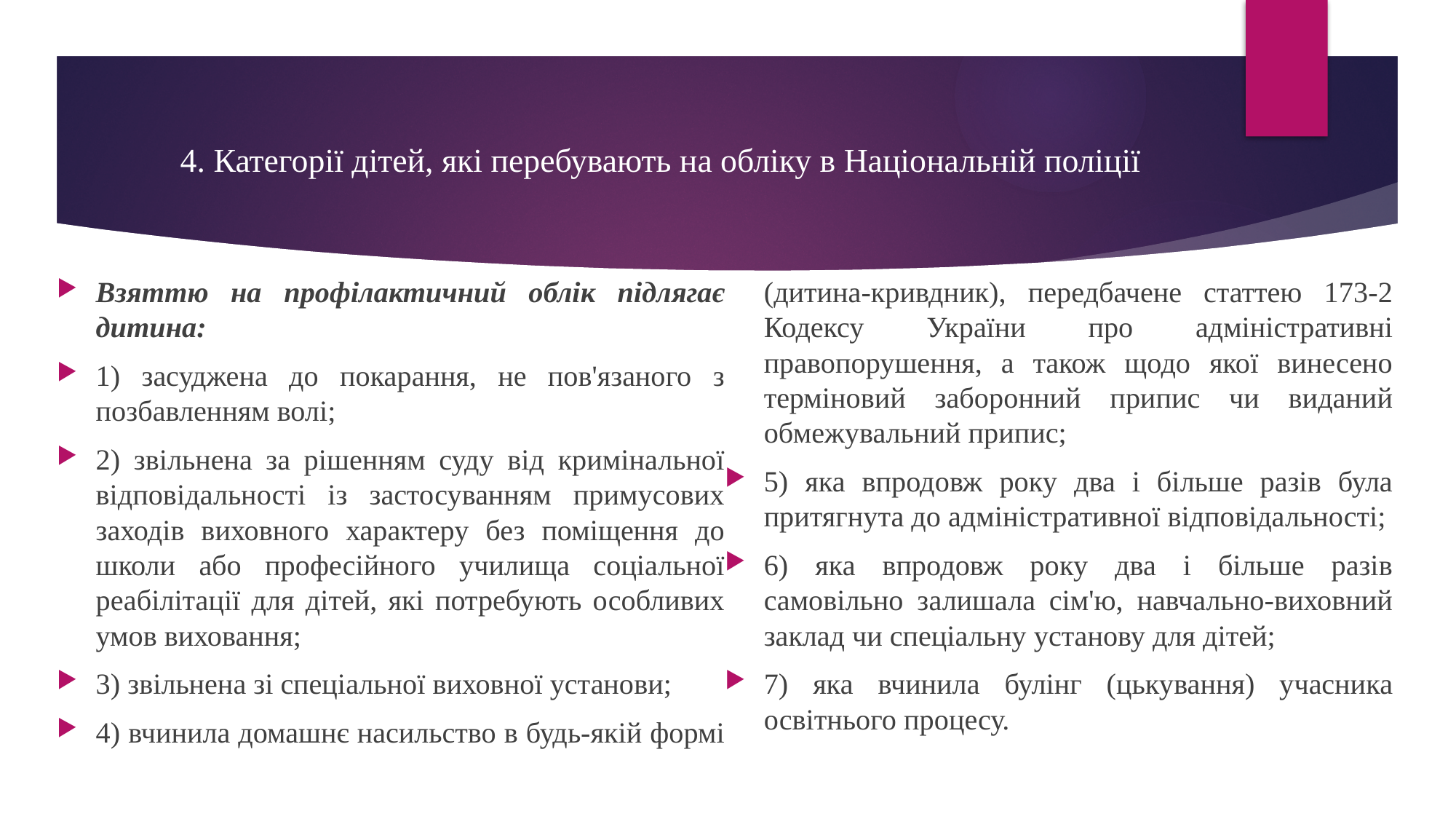

# 4. Категорії дітей, які перебувають на обліку в Національній поліції
Взяттю на профілактичний облік підлягає дитина:
1) засуджена до покарання, не пов'язаного з позбавленням волі;
2) звільнена за рішенням суду від кримінальної відповідальності із застосуванням примусових заходів виховного характеру без поміщення до школи або професійного училища соціальної реабілітації для дітей, які потребують особливих умов виховання;
3) звільнена зі спеціальної виховної установи;
4) вчинила домашнє насильство в будь-якій формі (дитина-кривдник), передбачене статтею 173-2 Кодексу України про адміністративні правопорушення, а також щодо якої винесено терміновий заборонний припис чи виданий обмежувальний припис;
5) яка впродовж року два і більше разів була притягнута до адміністративної відповідальності;
6) яка впродовж року два і більше разів самовільно залишала сім'ю, навчально-виховний заклад чи спеціальну установу для дітей;
7) яка вчинила булінг (цькування) учасника освітнього процесу.